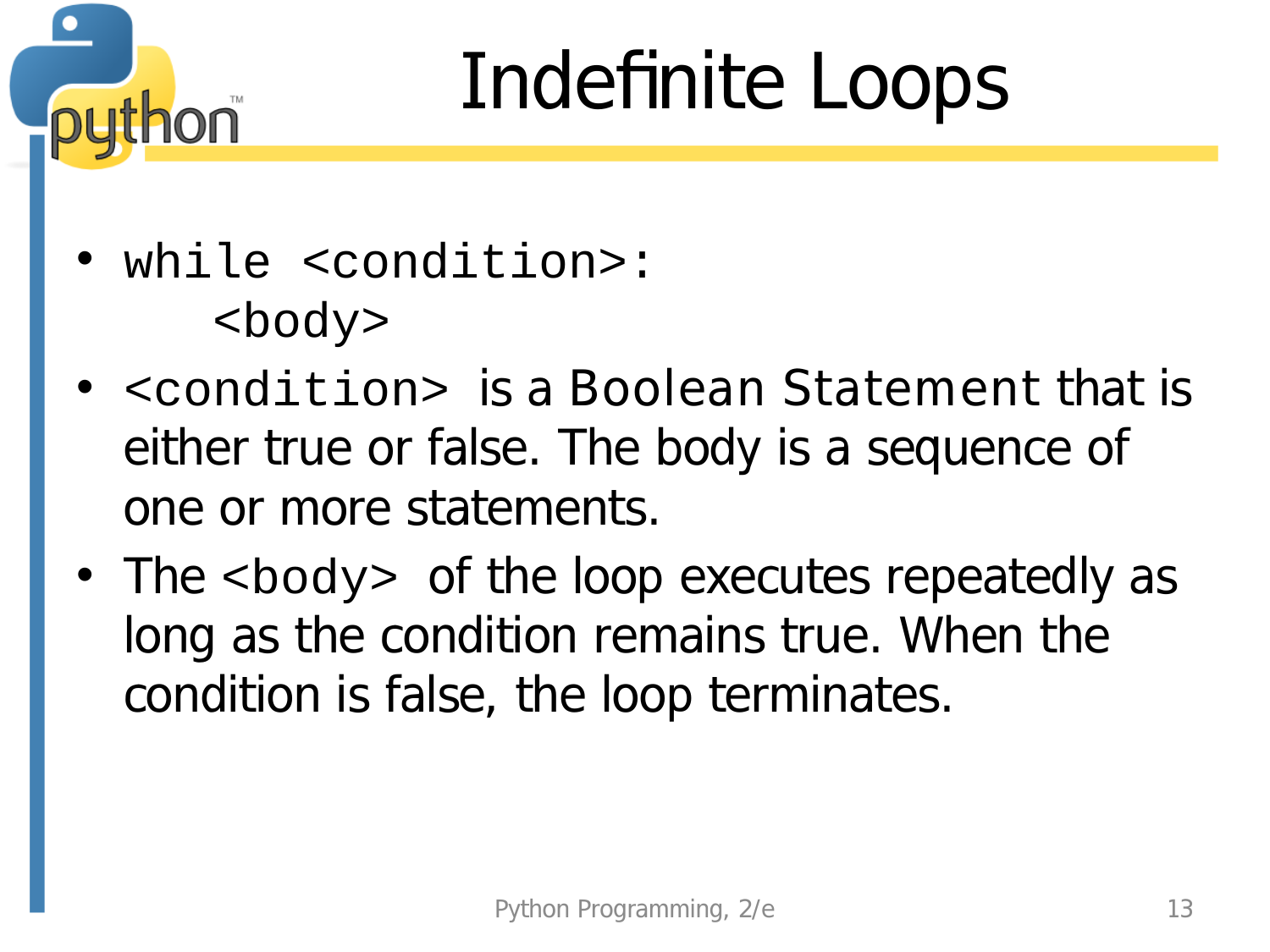

# Indefinite Loops
while <condition>:
   <body>
<condition> is a Boolean Statement that is either true or false. The body is a sequence of one or more statements.
The <body> of the loop executes repeatedly as long as the condition remains true. When the condition is false, the loop terminates.
Python Programming, 2/e
13